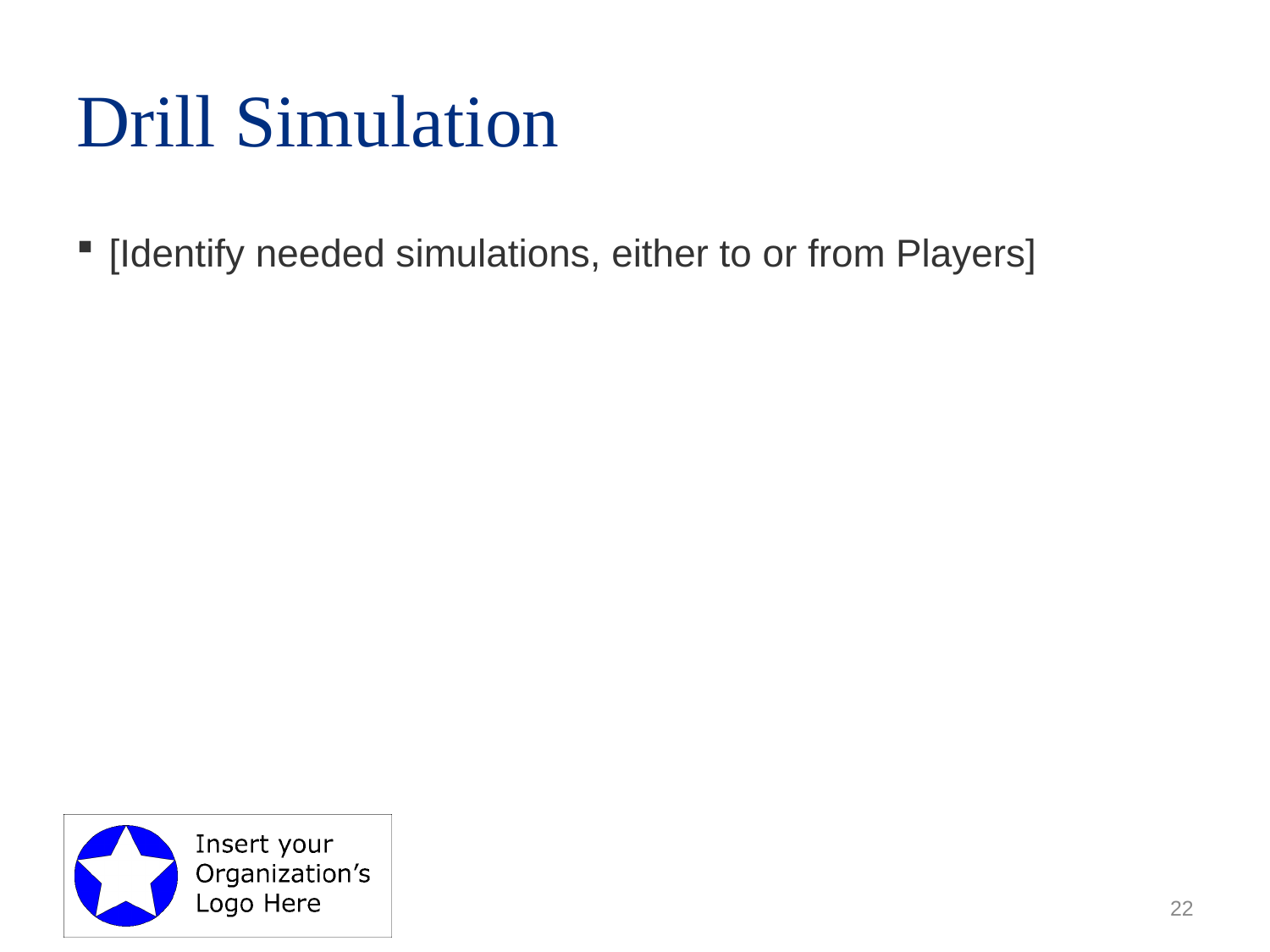

# Drill Simulation
[Identify needed simulations, either to or from Players]
22